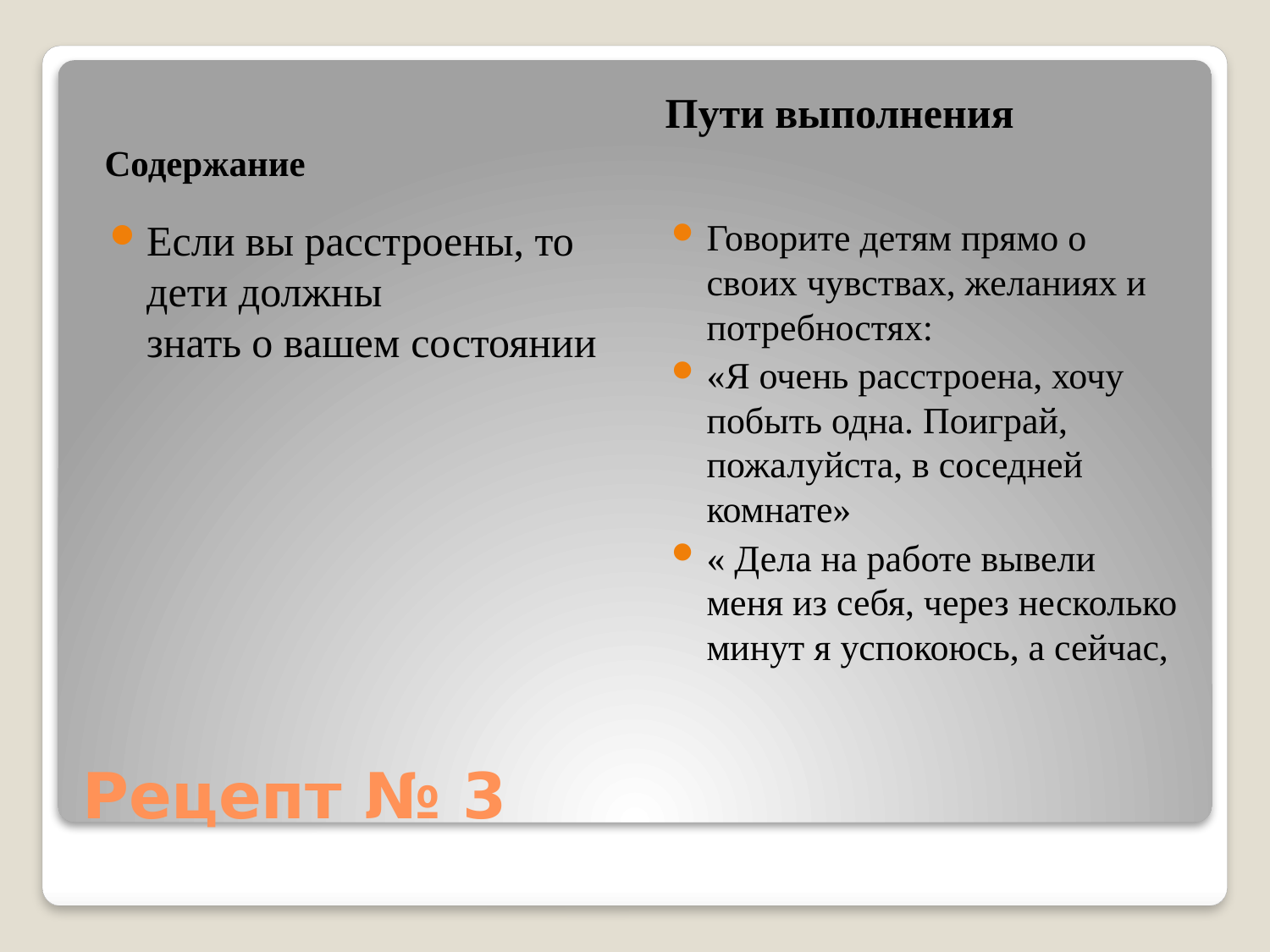

Содержание

Пути выполнения

Если вы расстроены, то дети должны знать о вашем состоянии
Говорите детям прямо о своих чувствах, желаниях и потребностях:
«Я очень расстроена, хочу побыть одна. Поиграй, пожалуйста, в соседней комнате»
« Дела на работе вывели меня из себя, через несколько минут я успокоюсь, а сейчас,
# Рецепт № 3